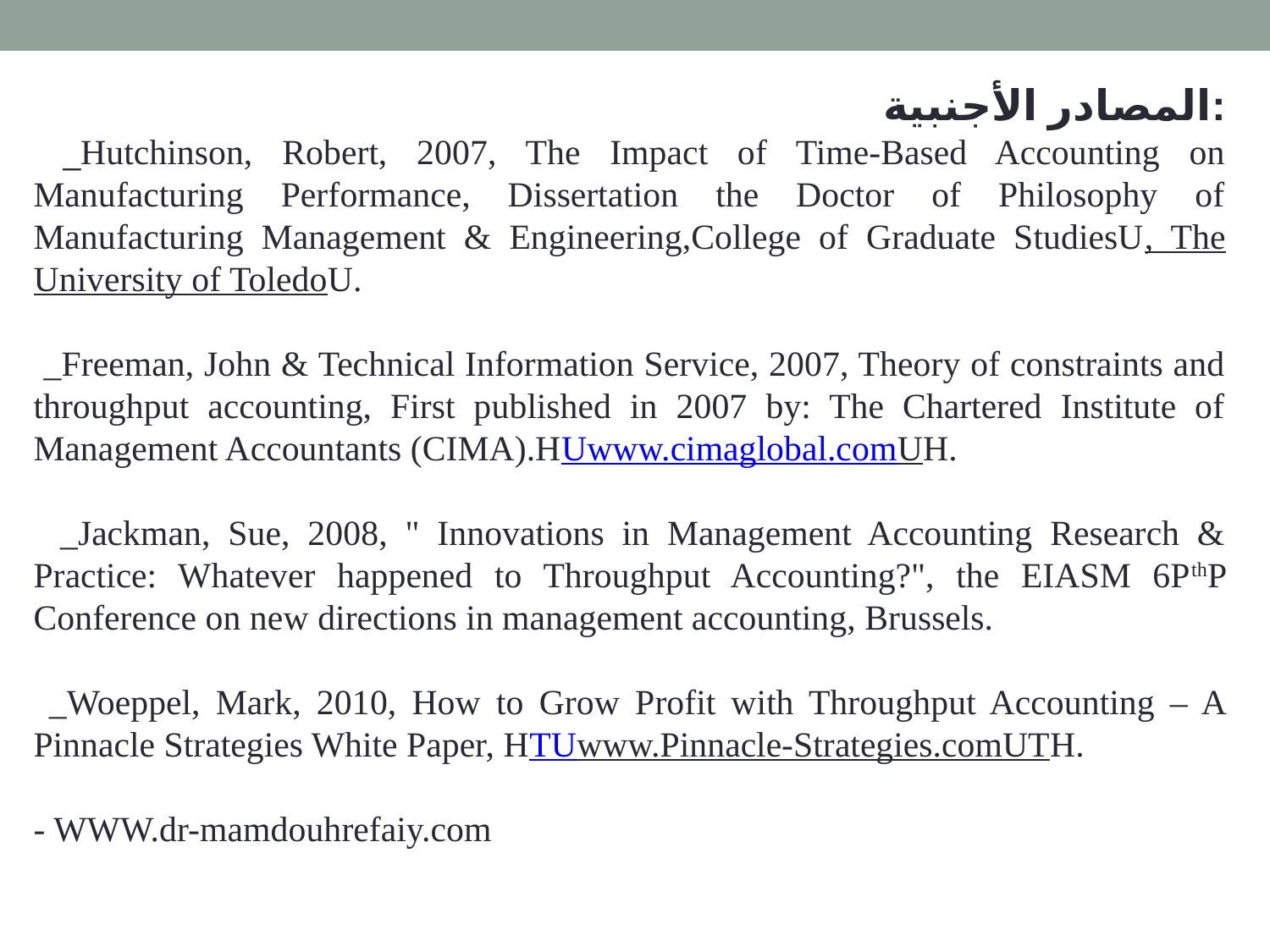

المصادر الأجنبية:
 _Hutchinson, Robert, 2007, The Impact of Time-Based Accounting on Manufacturing Performance, Dissertation the Doctor of Philosophy of Manufacturing Management & Engineering,College of Graduate StudiesU, The University of ToledoU.

 _Freeman, John & Technical Information Service, 2007, Theory of constraints and throughput accounting, First published in 2007 by: The Chartered Institute of Management Accountants (CIMA).HUwww.cimaglobal.comUH.

  _Jackman, Sue, 2008, " Innovations in Management Accounting Research & Practice: Whatever happened to Throughput Accounting?", the EIASM 6PthP Conference on new directions in management accounting, Brussels.

 _Woeppel, Mark, 2010, How to Grow Profit with Throughput Accounting – A Pinnacle Strategies White Paper, HTUwww.Pinnacle‐Strategies.comUTH.

- WWW.dr-mamdouhrefaiy.com